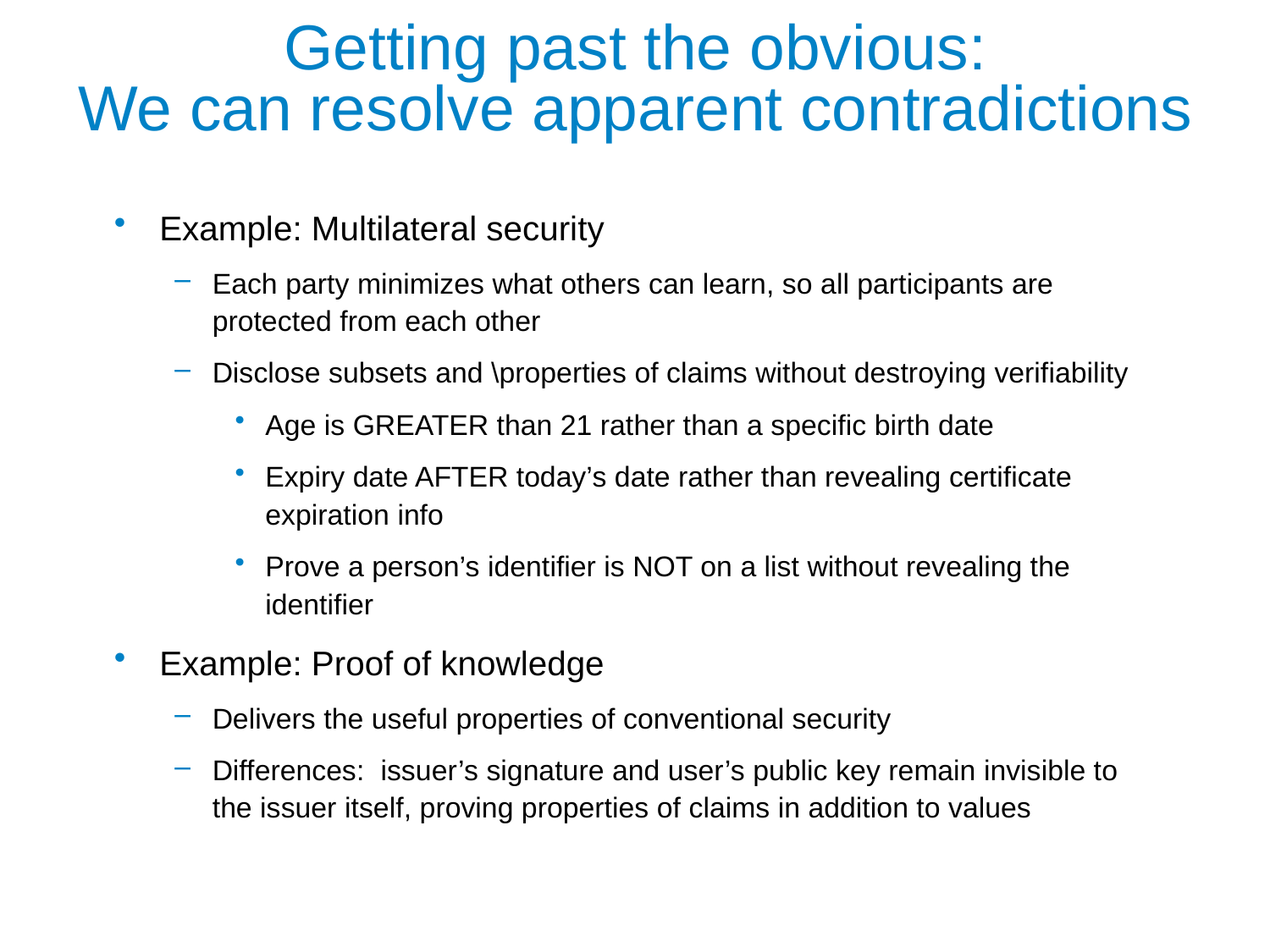

# Getting past the obvious: We can resolve apparent contradictions
Example: Multilateral security
Each party minimizes what others can learn, so all participants are protected from each other
Disclose subsets and \properties of claims without destroying verifiability
Age is GREATER than 21 rather than a specific birth date
Expiry date AFTER today’s date rather than revealing certificate expiration info
Prove a person’s identifier is NOT on a list without revealing the identifier
Example: Proof of knowledge
Delivers the useful properties of conventional security
Differences:  issuer’s signature and user’s public key remain invisible to the issuer itself, proving properties of claims in addition to values